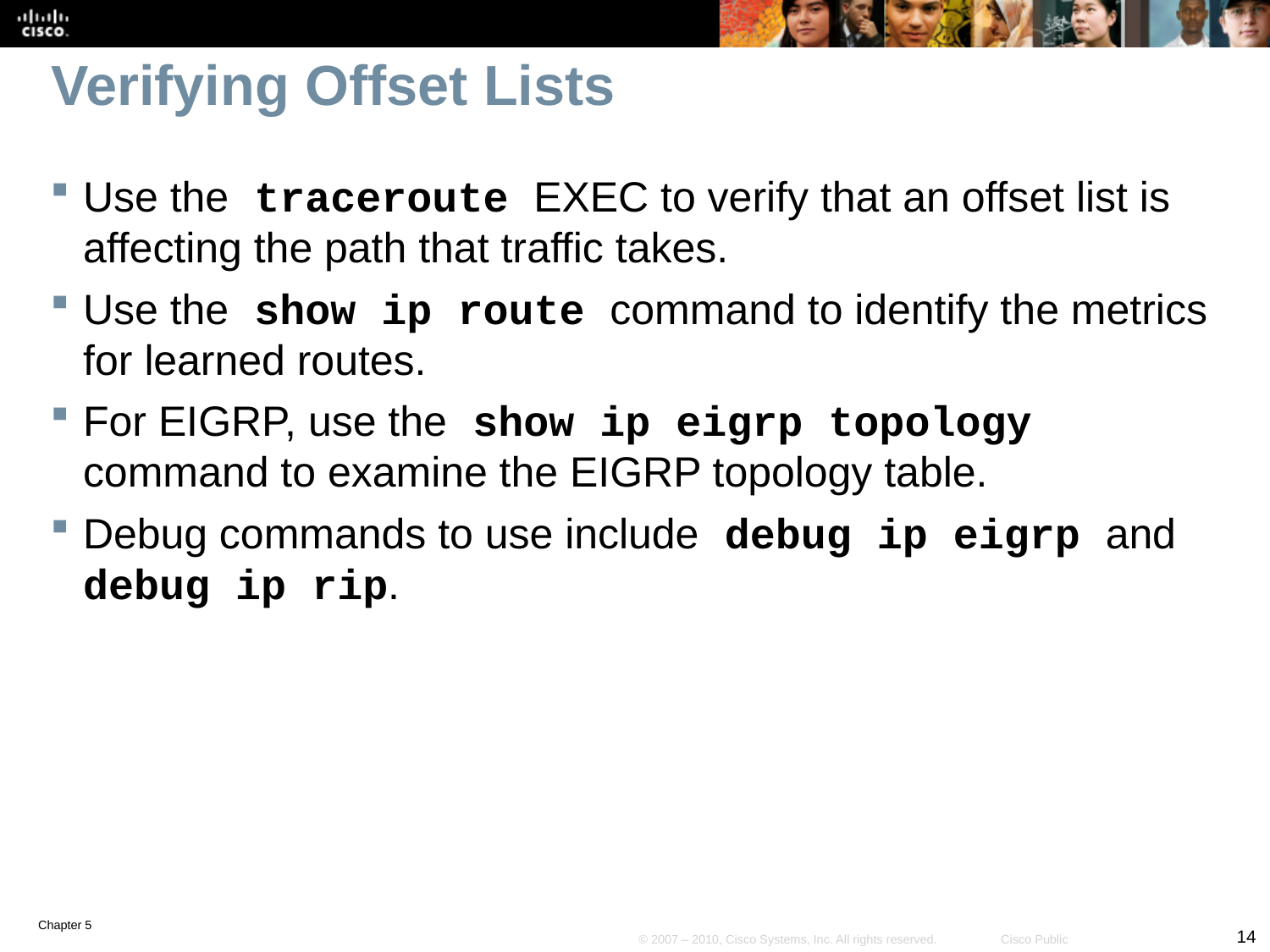

# Verifying Offset Lists
Use the traceroute EXEC to verify that an offset list is affecting the path that traffic takes.
Use the show ip route command to identify the metrics for learned routes.
For EIGRP, use the show ip eigrp topology command to examine the EIGRP topology table.
Debug commands to use include debug ip eigrp and debug ip rip.